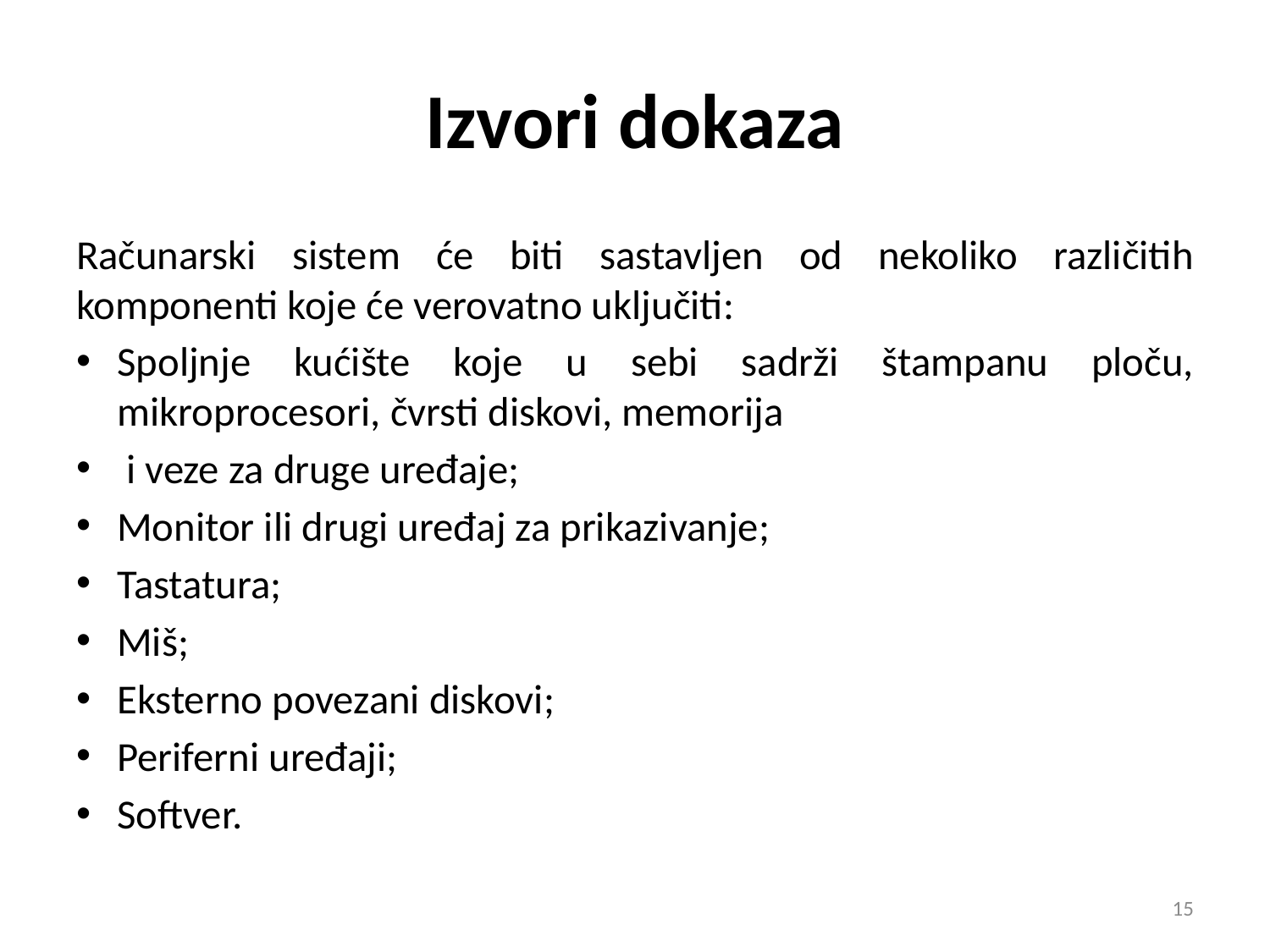

# Izvori dokaza
Računarski sistem će biti sastavljen od nekoliko različitih komponenti koje će verovatno uključiti:
Spoljnje kućište koje u sebi sadrži štampanu ploču, mikroprocesori, čvrsti diskovi, memorija
 i veze za druge uređaje;
Monitor ili drugi uređaj za prikazivanje;
Tastatura;
Miš;
Eksterno povezani diskovi;
Periferni uređaji;
Softver.

15